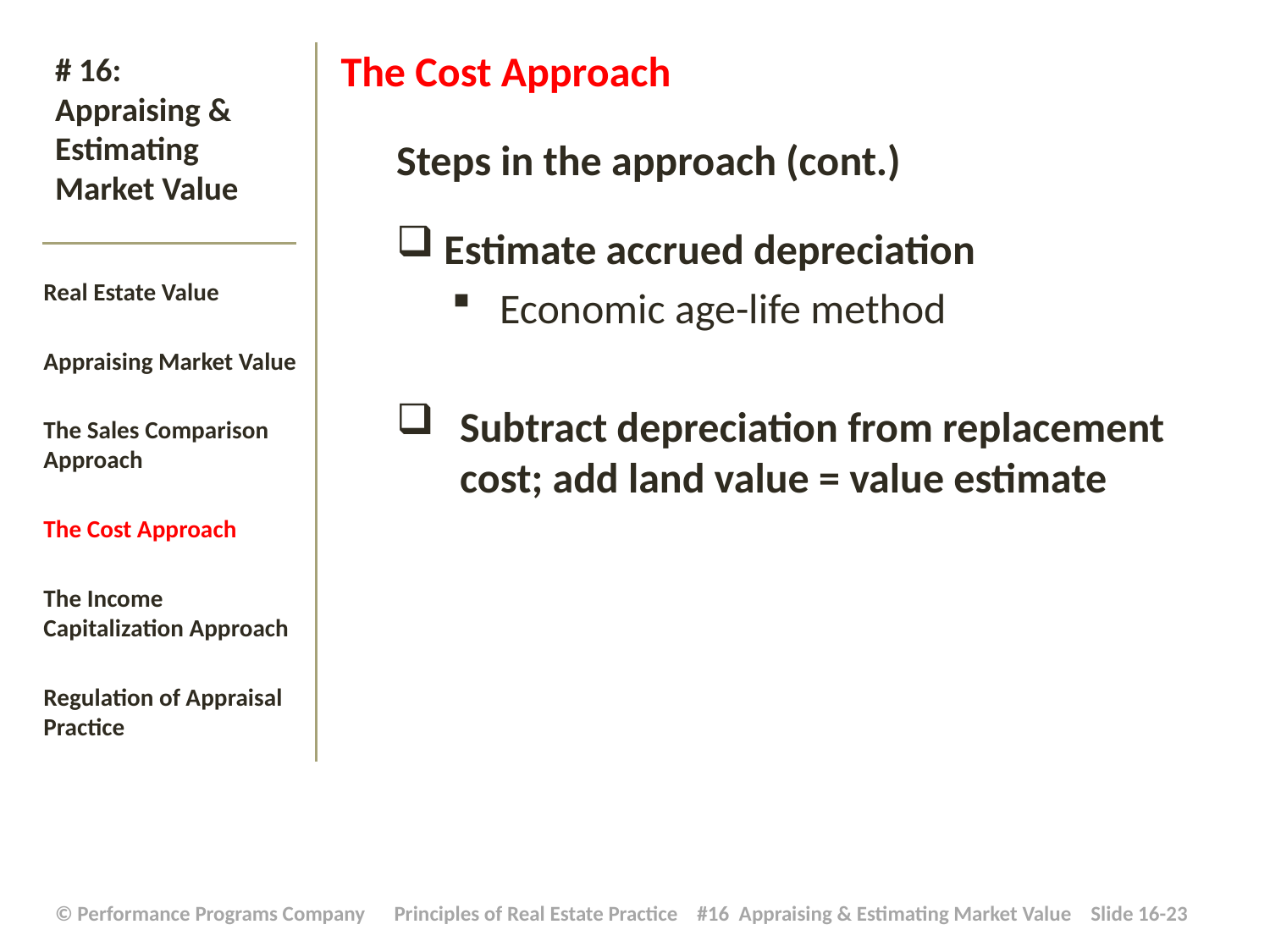

The Cost Approach

Steps in the approach (cont.)

 Estimate accrued depreciation
Economic age-life method

Subtract depreciation from replacement cost; add land value = value estimate

# # 16: Appraising & Estimating Market Value

Real Estate Value

Appraising Market Value

The Sales Comparison Approach

The Cost Approach

The Income Capitalization Approach

Regulation of Appraisal Practice

| © Performance Programs Company Principles of Real Estate Practice #16 Appraising & Estimating Market Value Slide 16-23 |
| --- |